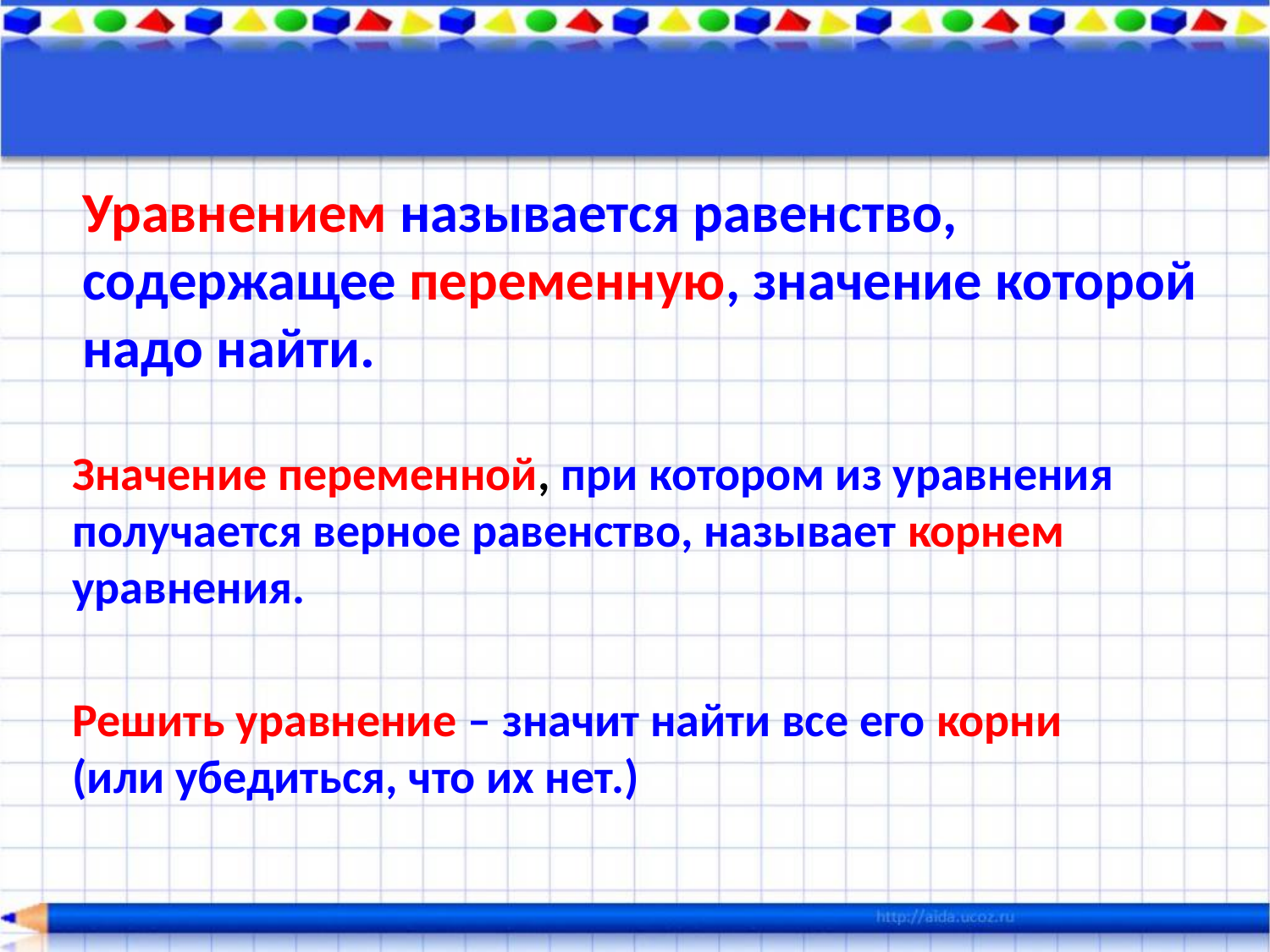

# Уравнением называется равенство, содержащее переменную, значение которой надо найти.
Значение переменной, при котором из уравнения получается верное равенство, называет корнем уравнения.

Решить уравнение – значит найти все его корни (или убедиться, что их нет.)